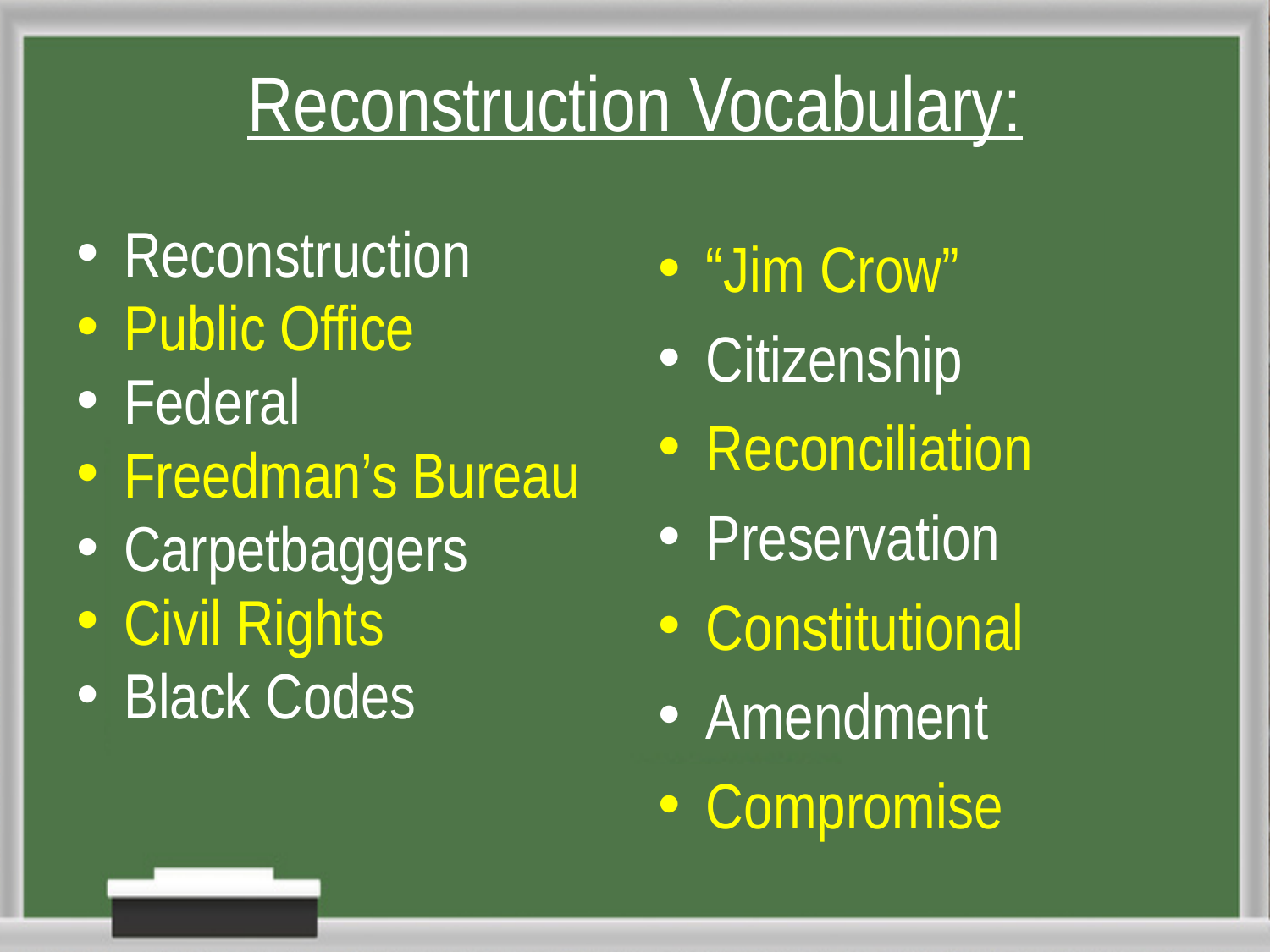

# Reconstruction Vocabulary:
Reconstruction
Public Office
Federal
Freedman’s Bureau
Carpetbaggers
Civil Rights
Black Codes

“Jim Crow”
Citizenship
Reconciliation
Preservation
Constitutional
Amendment
Compromise